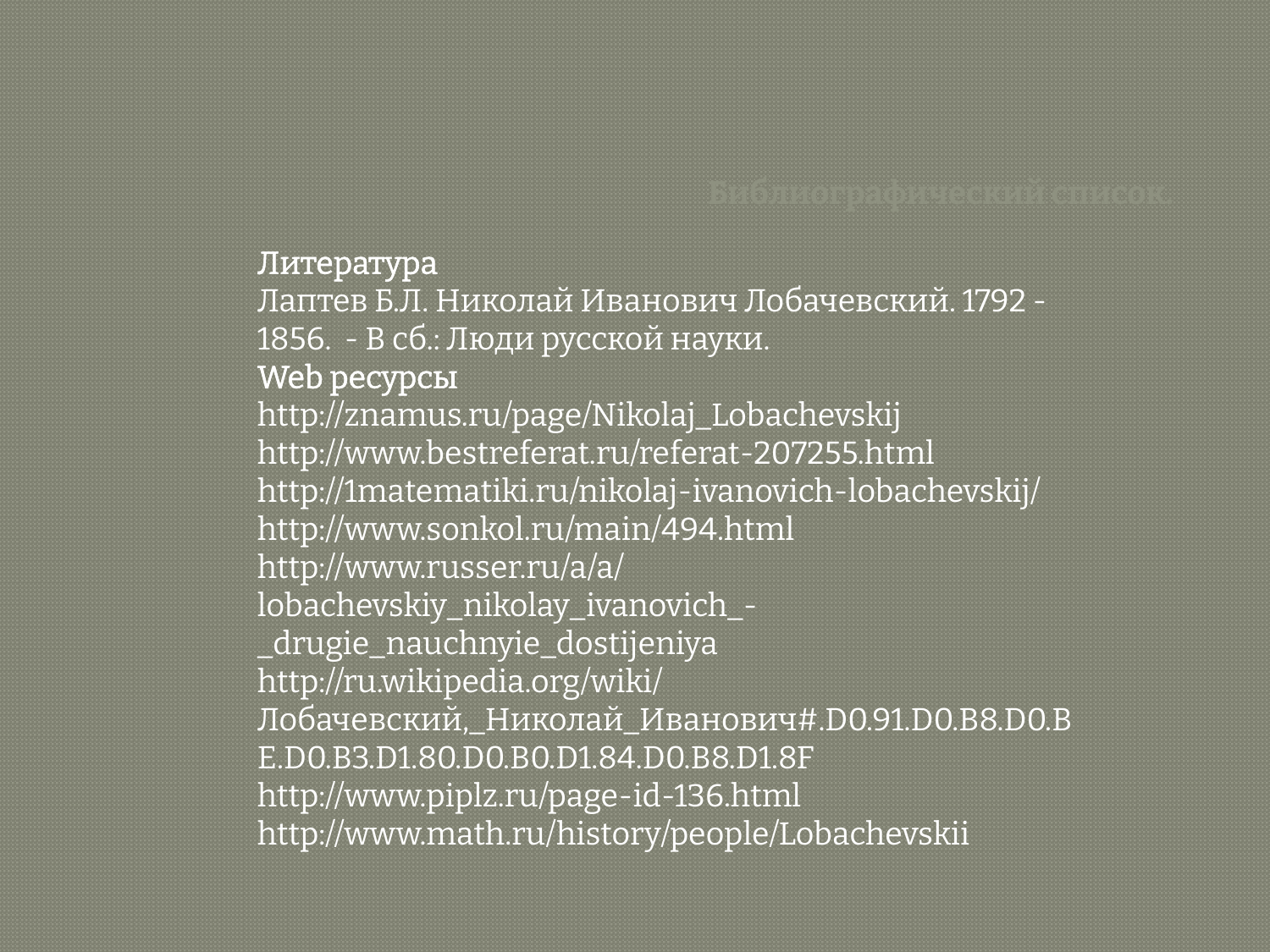

# Библиографический список.
Литература
Лаптев Б.Л. Николай Иванович Лобачевский. 1792 - 1856.  - В сб.: Люди русской науки.
Web ресурсы
http://znamus.ru/page/Nikolaj_Lobachevskij
http://www.bestreferat.ru/referat-207255.html
http://1matematiki.ru/nikolaj-ivanovich-lobachevskij/
http://www.sonkol.ru/main/494.html
http://www.russer.ru/a/a/lobachevskiy_nikolay_ivanovich_-_drugie_nauchnyie_dostijeniya
http://ru.wikipedia.org/wiki/Лобачевский,_Николай_Иванович#.D0.91.D0.B8.D0.BE.D0.B3.D1.80.D0.B0.D1.84.D0.B8.D1.8F
http://www.piplz.ru/page-id-136.html
http://www.math.ru/history/people/Lobachevskii